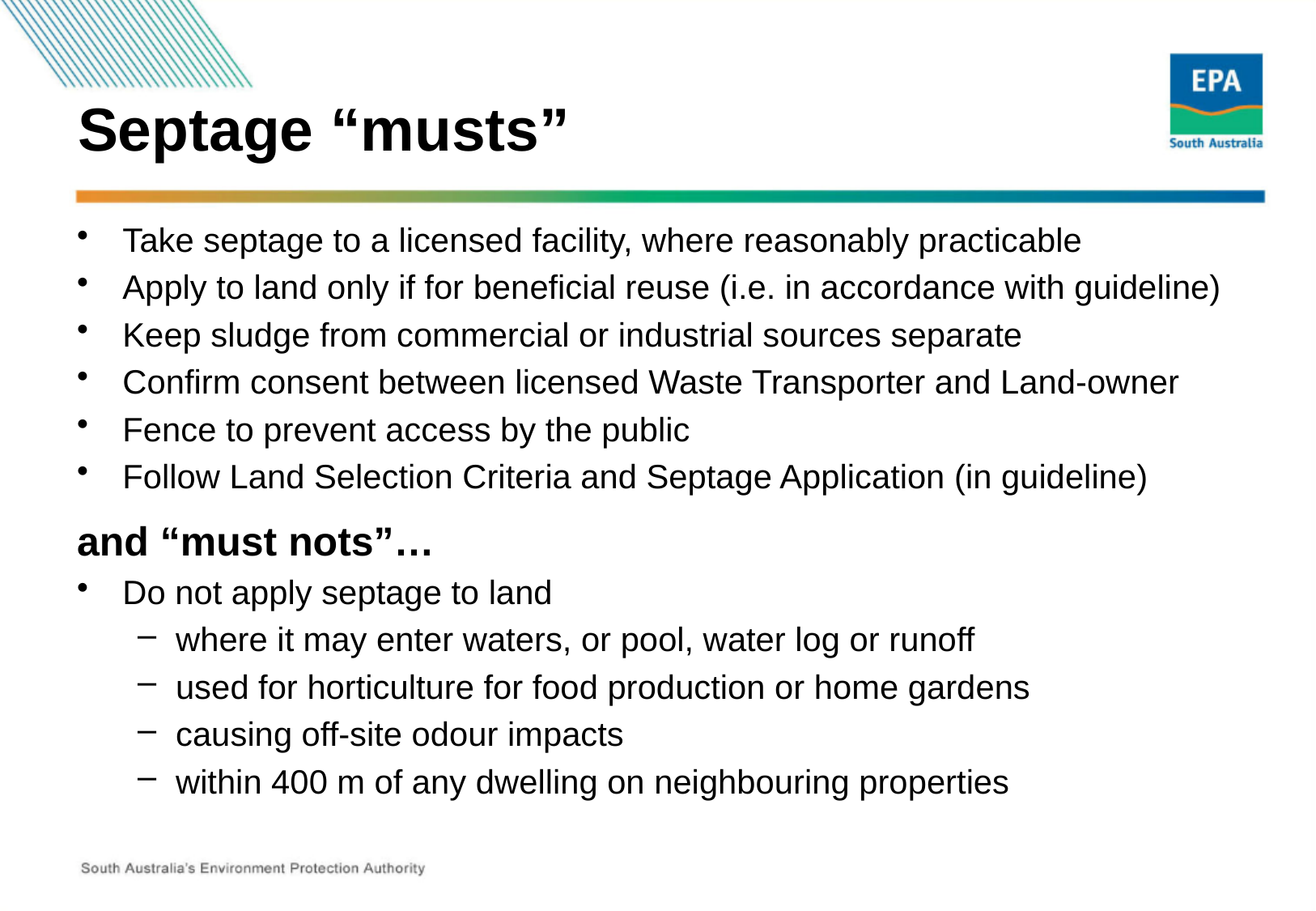

# Septage “musts”
Take septage to a licensed facility, where reasonably practicable
Apply to land only if for beneficial reuse (i.e. in accordance with guideline)
Keep sludge from commercial or industrial sources separate
Confirm consent between licensed Waste Transporter and Land-owner
Fence to prevent access by the public
Follow Land Selection Criteria and Septage Application (in guideline)
and “must nots”…
Do not apply septage to land
where it may enter waters, or pool, water log or runoff
used for horticulture for food production or home gardens
causing off-site odour impacts
within 400 m of any dwelling on neighbouring properties